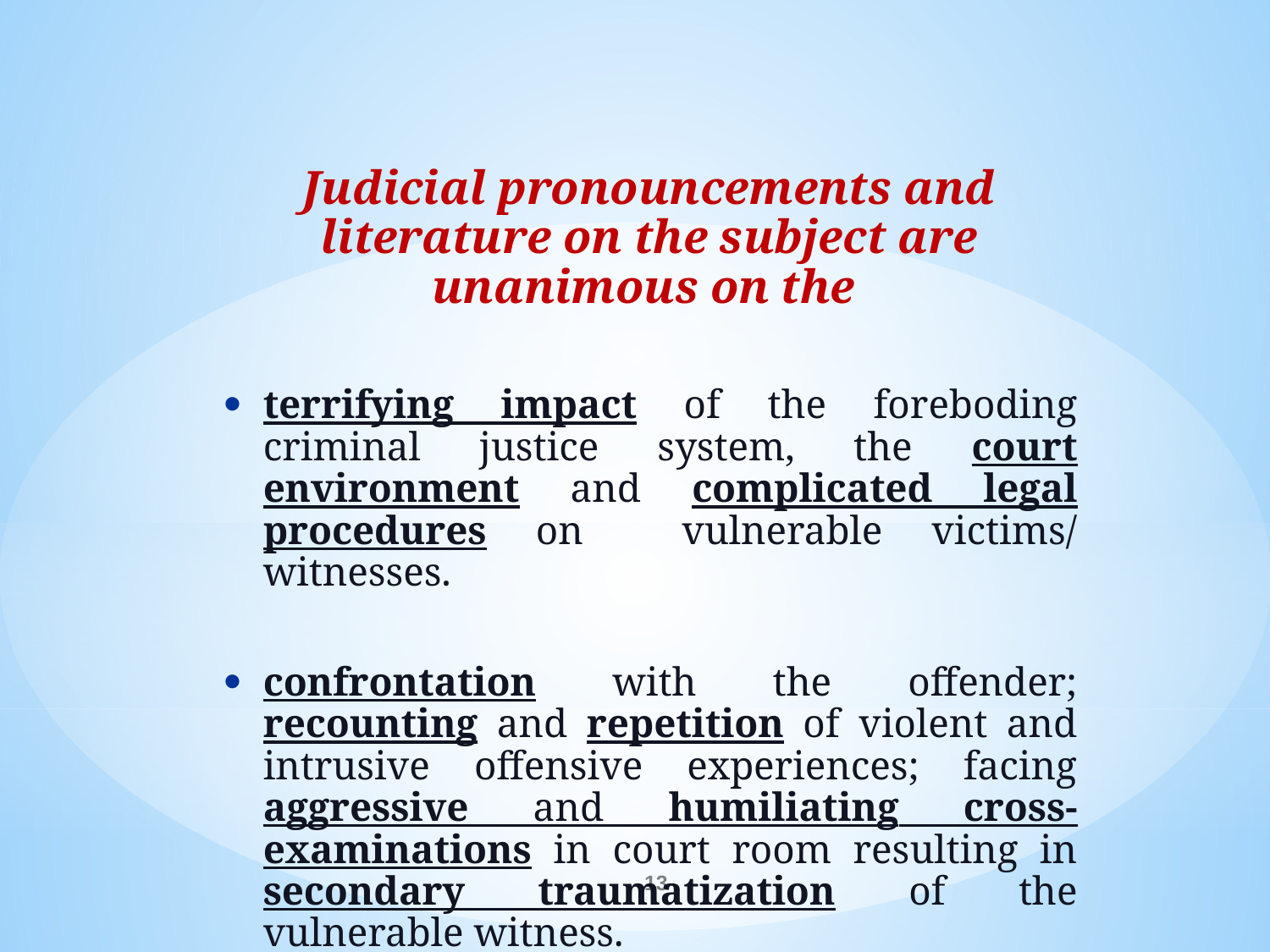

Judicial pronouncements and literature on the subject are unanimous on the

terrifying impact of the foreboding criminal justice system, the court environment and complicated legal procedures on  vulnerable victims/ witnesses.

confrontation with the offender; recounting and repetition of violent and intrusive offensive experiences; facing aggressive and humiliating cross-examinations in court room resulting in secondary traumatization of the vulnerable witness.

13